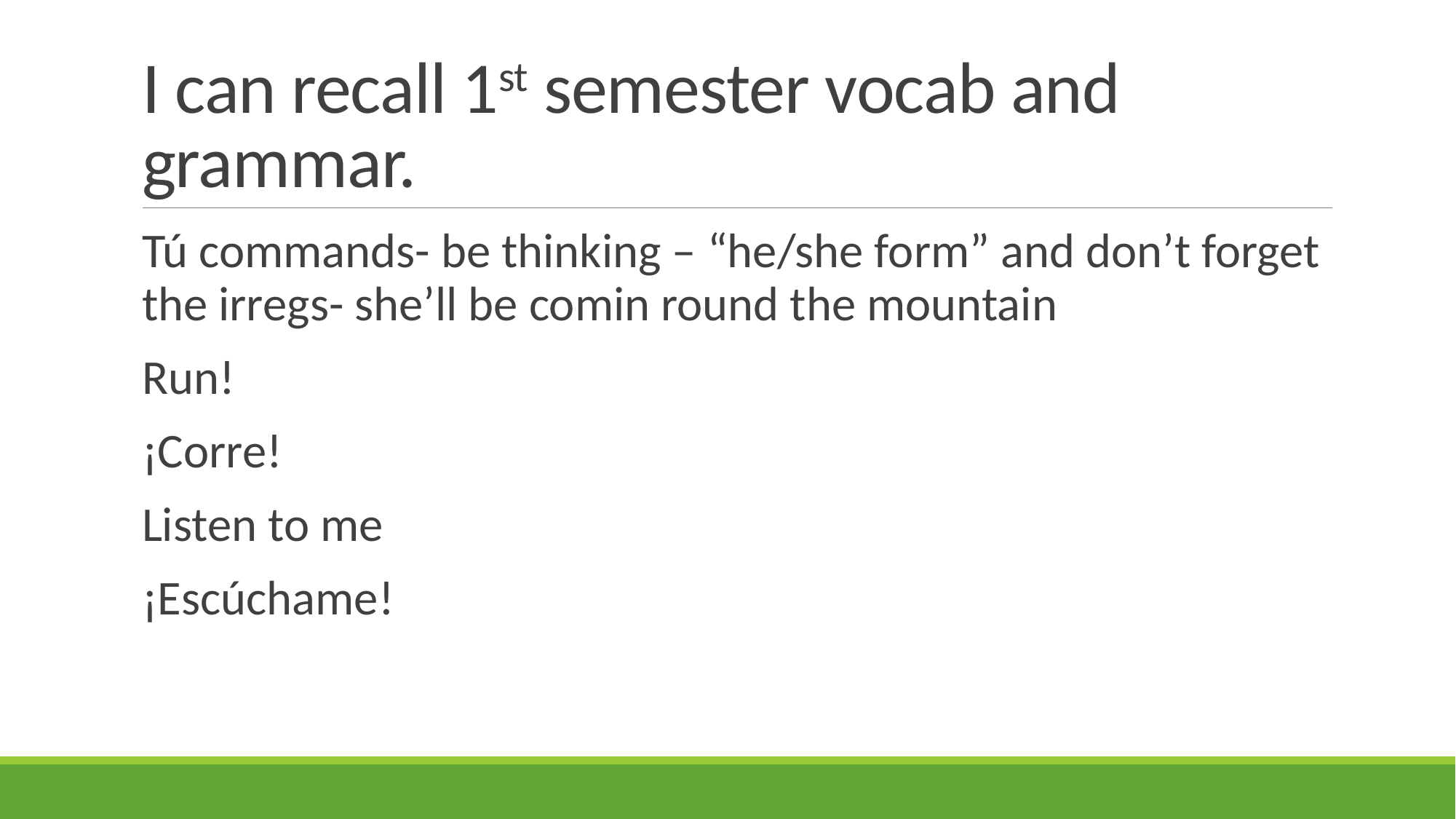

# I can recall 1st semester vocab and grammar.
Tú commands- be thinking – “he/she form” and don’t forget the irregs- she’ll be comin round the mountain
Run!
¡Corre!
Listen to me
¡Escúchame!